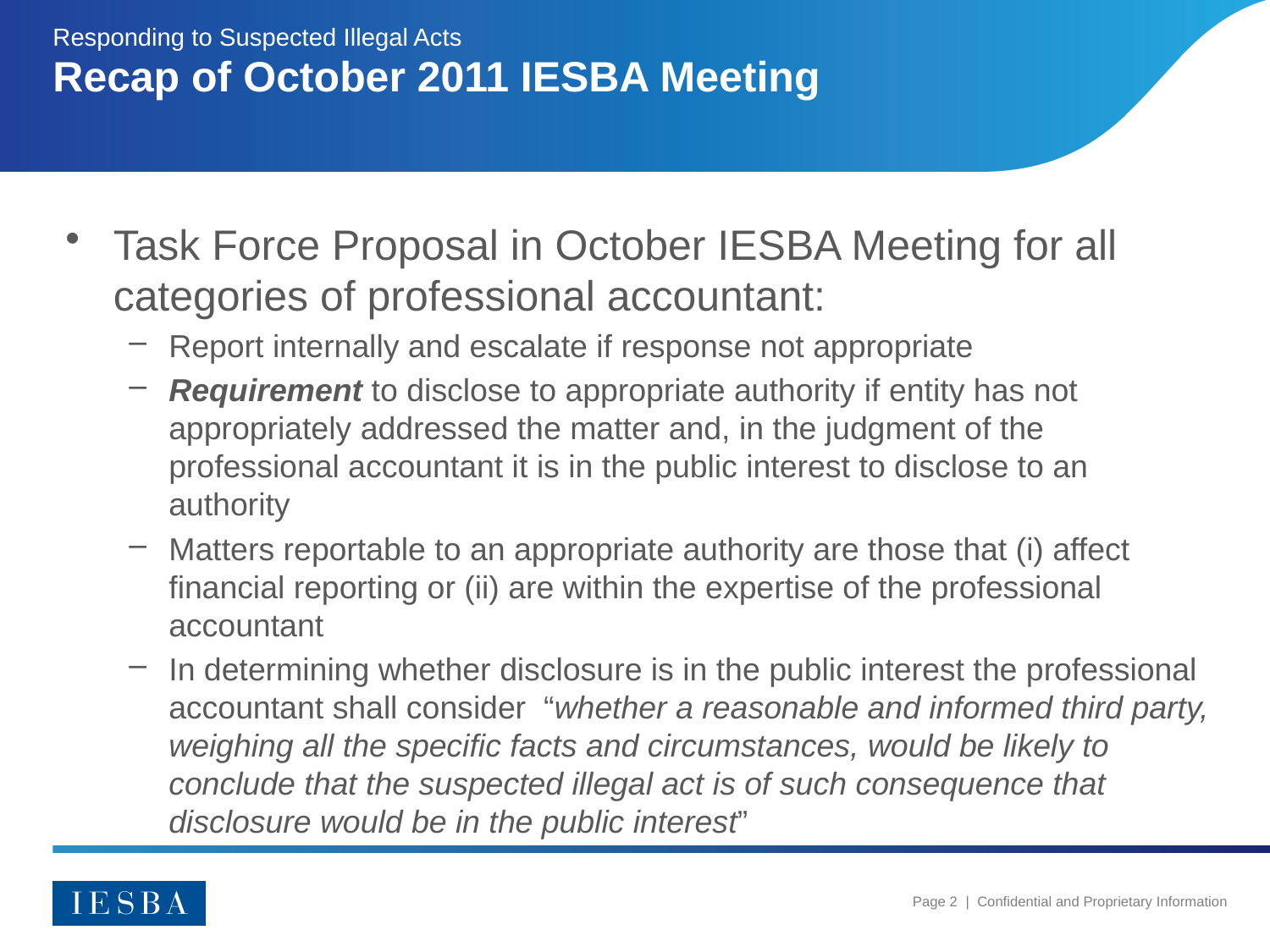

Responding to Suspected Illegal Acts

# Recap of October 2011 IESBA Meeting
Task Force Proposal in October IESBA Meeting for all categories of professional accountant:
Report internally and escalate if response not appropriate
Requirement to disclose to appropriate authority if entity has not appropriately addressed the matter and, in the judgment of the professional accountant it is in the public interest to disclose to an authority
Matters reportable to an appropriate authority are those that (i) affect financial reporting or (ii) are within the expertise of the professional accountant
In determining whether disclosure is in the public interest the professional accountant shall consider  “whether a reasonable and informed third party, weighing all the specific facts and circumstances, would be likely to conclude that the suspected illegal act is of such consequence that disclosure would be in the public interest”